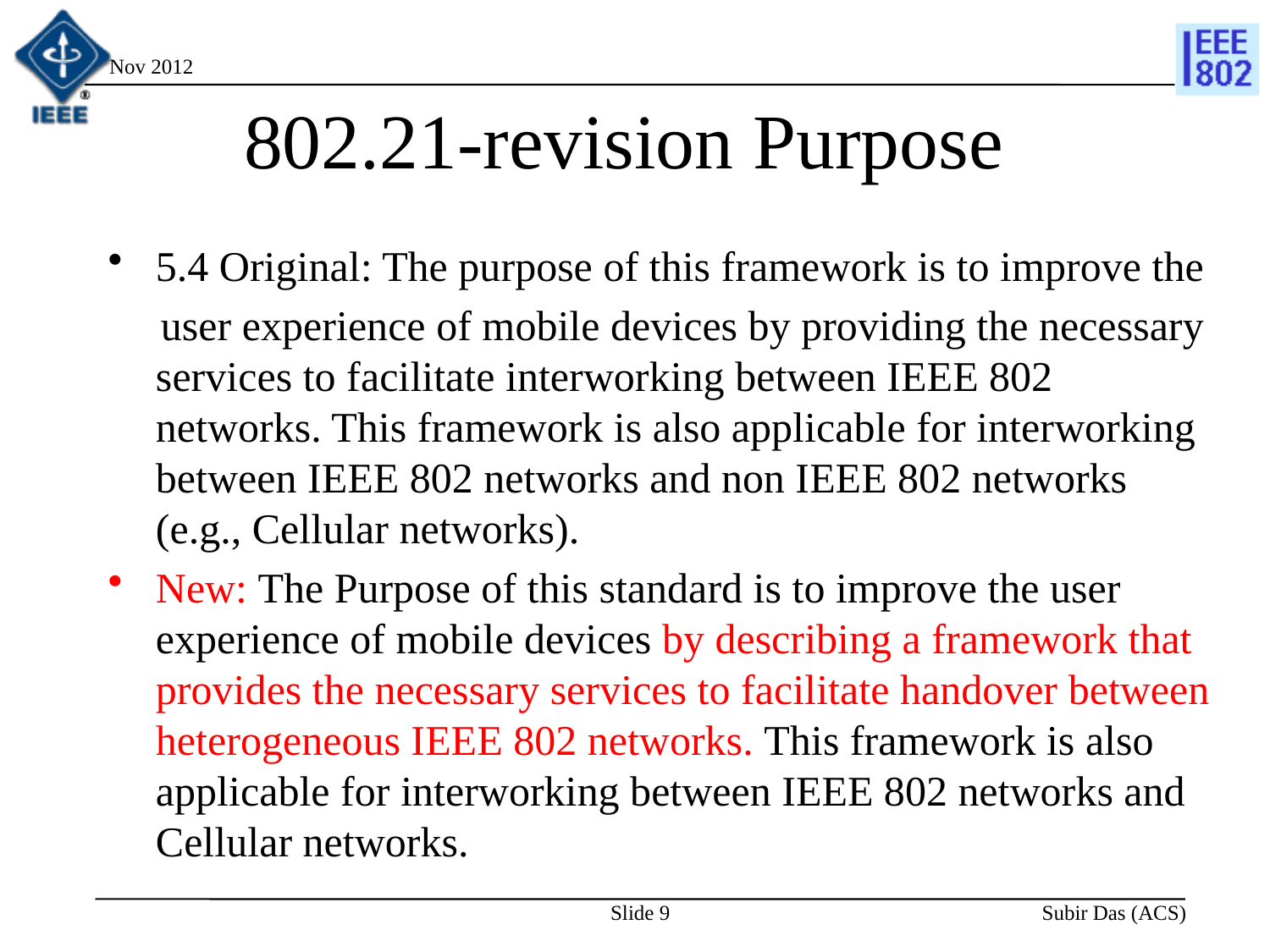

Nov 2012
# 802.21-revision Purpose
5.4 Original: The purpose of this framework is to improve the
     user experience of mobile devices by providing the necessary services to facilitate interworking between IEEE 802 networks. This framework is also applicable for interworking between IEEE 802 networks and non IEEE 802 networks (e.g., Cellular networks).
New: The Purpose of this standard is to improve the user experience of mobile devices by describing a framework that provides the necessary services to facilitate handover between heterogeneous IEEE 802 networks. This framework is also applicable for interworking between IEEE 802 networks and Cellular networks.
Slide 9
Subir Das (ACS)